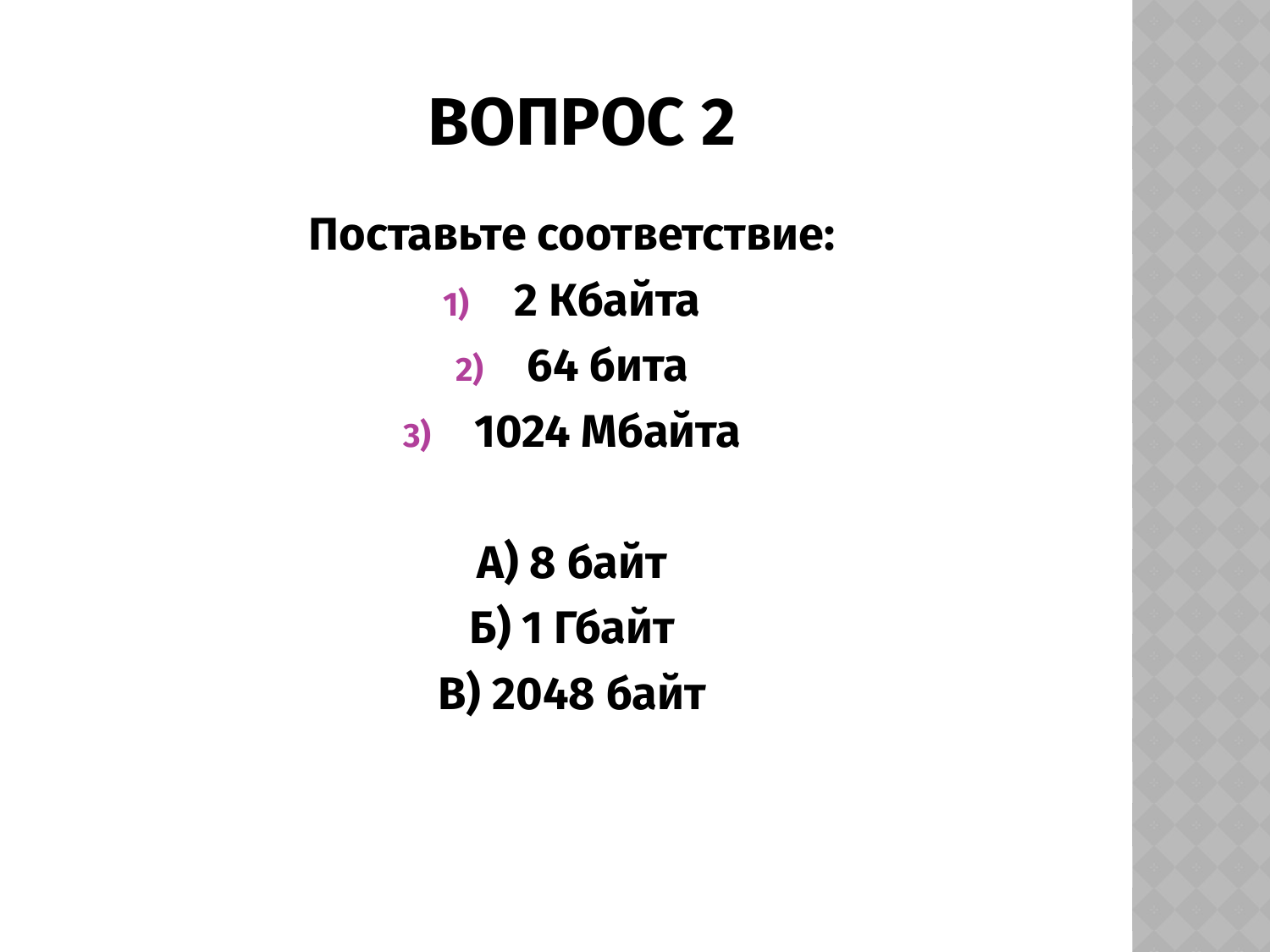

# Вопрос 2
Поставьте соответствие:
2 Кбайта
64 бита
1024 Мбайта

А) 8 байт
Б) 1 Гбайт
В) 2048 байт